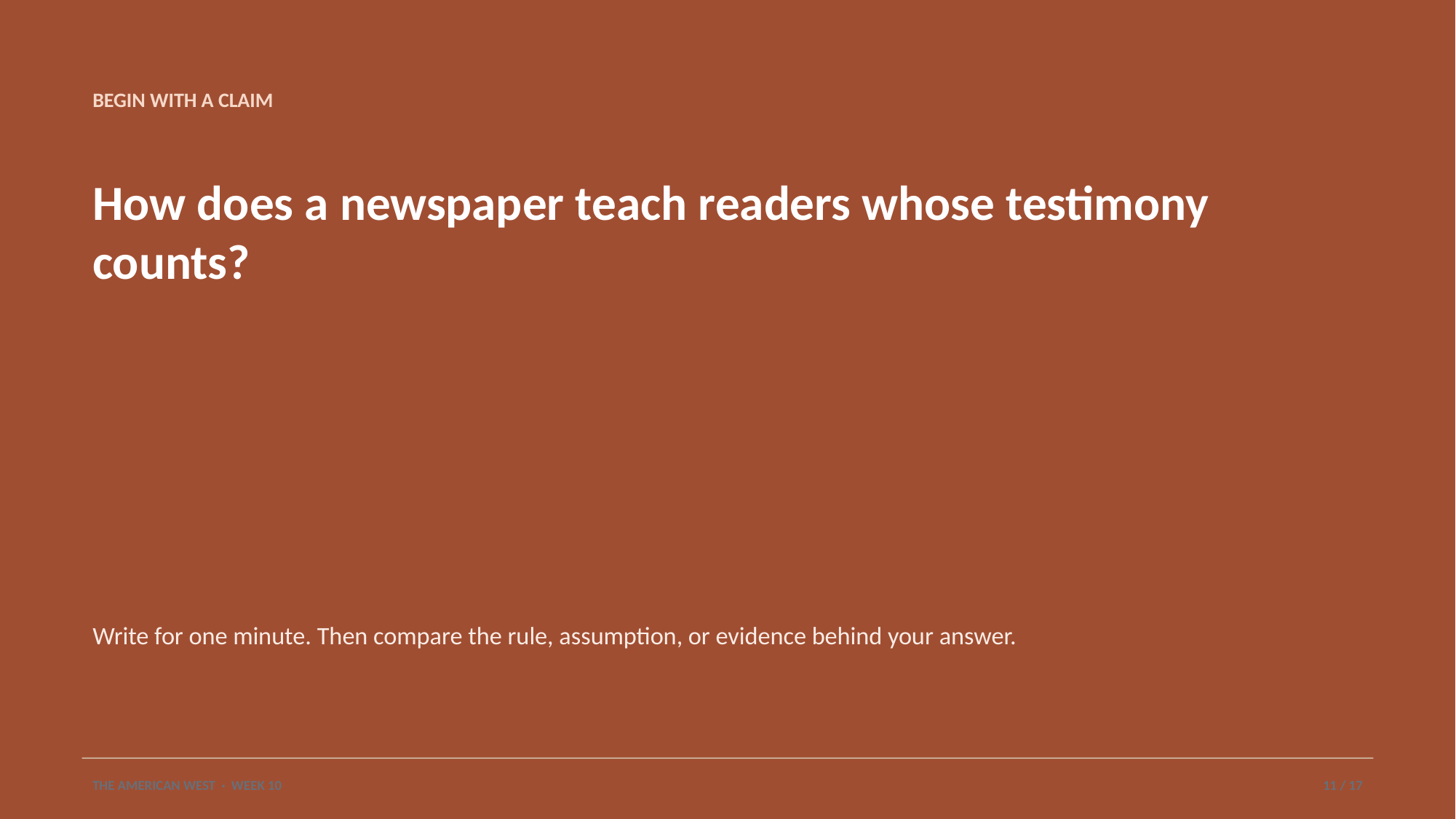

BEGIN WITH A CLAIM
How does a newspaper teach readers whose testimony counts?
Write for one minute. Then compare the rule, assumption, or evidence behind your answer.

THE AMERICAN WEST  ·  WEEK 10
11 / 17